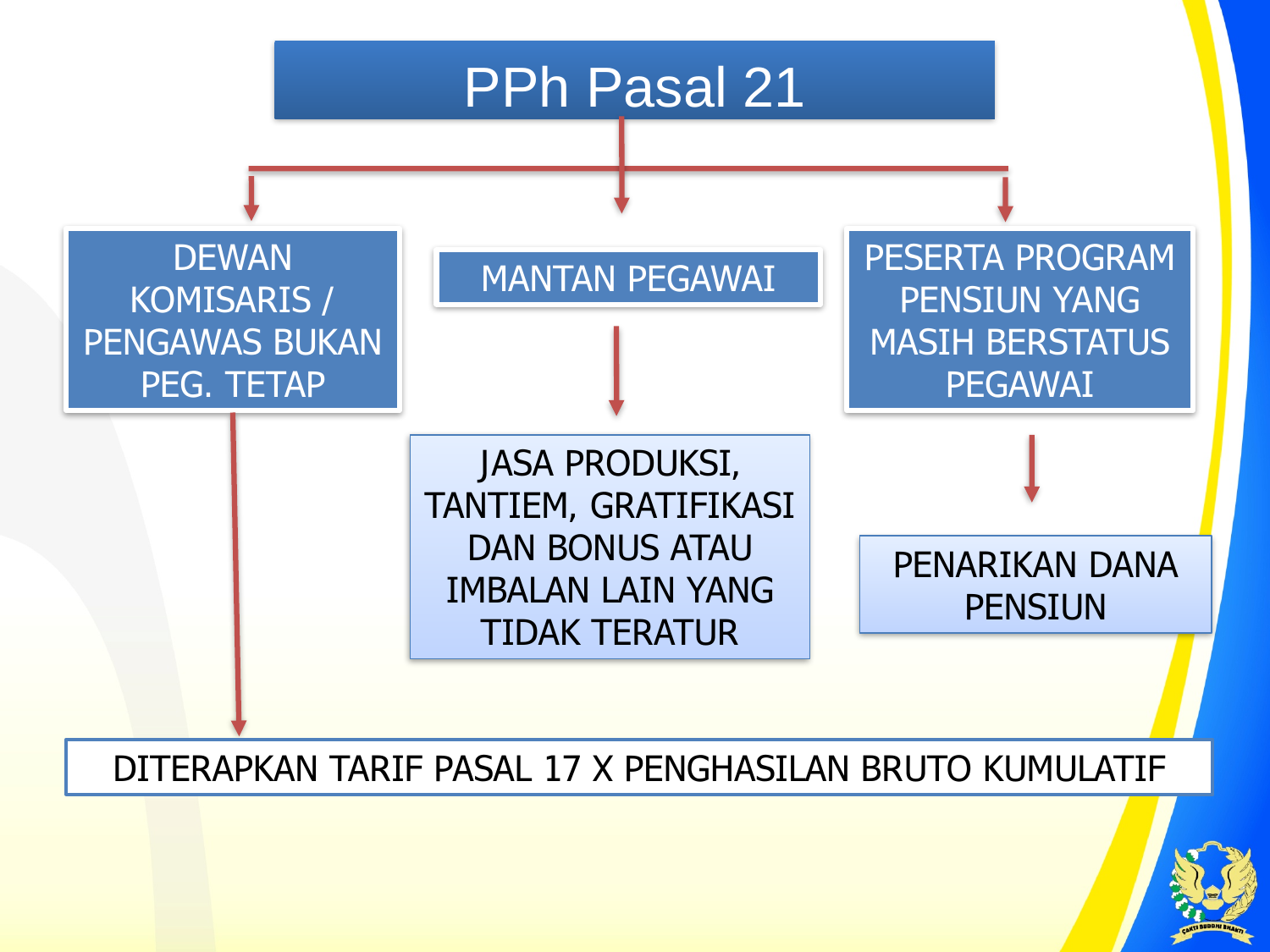

# PPh Pasal 21

DEWAN KOMISARIS / PENGAWAS BUKAN PEG. TETAP
PESERTA PROGRAM PENSIUN YANG MASIH BERSTATUS PEGAWAI
MANTAN PEGAWAI

JASA PRODUKSI, TANTIEM, GRATIFIKASI DAN BONUS ATAU IMBALAN LAIN YANG TIDAK TERATUR

PENARIKAN DANA PENSIUN
DITERAPKAN TARIF PASAL 17 X PENGHASILAN BRUTO KUMULATIF